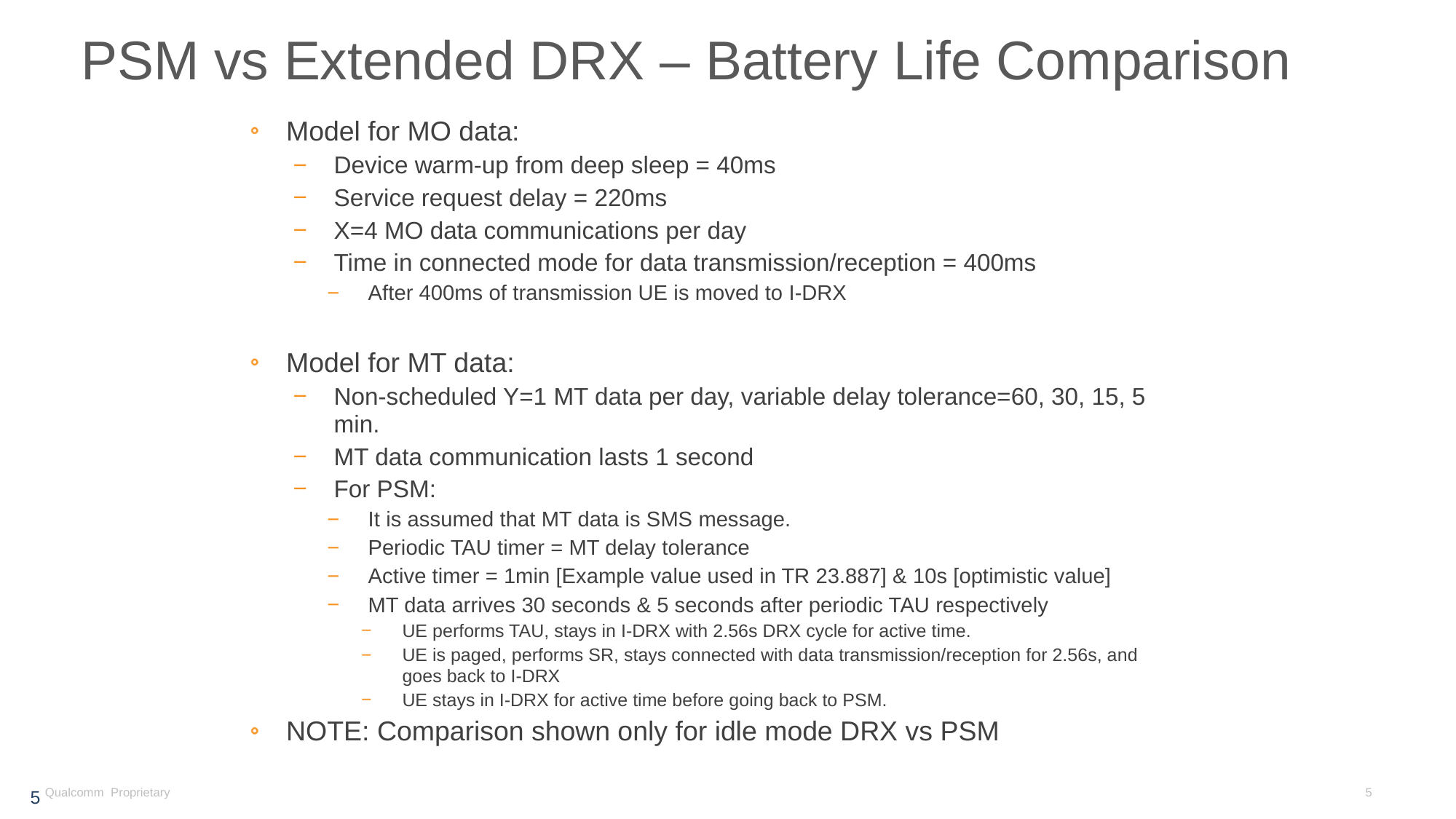

# PSM vs Extended DRX – Battery Life Comparison
Model for MO data:
Device warm-up from deep sleep = 40ms
Service request delay = 220ms
X=4 MO data communications per day
Time in connected mode for data transmission/reception = 400ms
After 400ms of transmission UE is moved to I-DRX

Model for MT data:
Non-scheduled Y=1 MT data per day, variable delay tolerance=60, 30, 15, 5 min.
MT data communication lasts 1 second
For PSM:
It is assumed that MT data is SMS message.
Periodic TAU timer = MT delay tolerance
Active timer = 1min [Example value used in TR 23.887] & 10s [optimistic value]
MT data arrives 30 seconds & 5 seconds after periodic TAU respectively
UE performs TAU, stays in I-DRX with 2.56s DRX cycle for active time.
UE is paged, performs SR, stays connected with data transmission/reception for 2.56s, and goes back to I-DRX
UE stays in I-DRX for active time before going back to PSM.
NOTE: Comparison shown only for idle mode DRX vs PSM
5